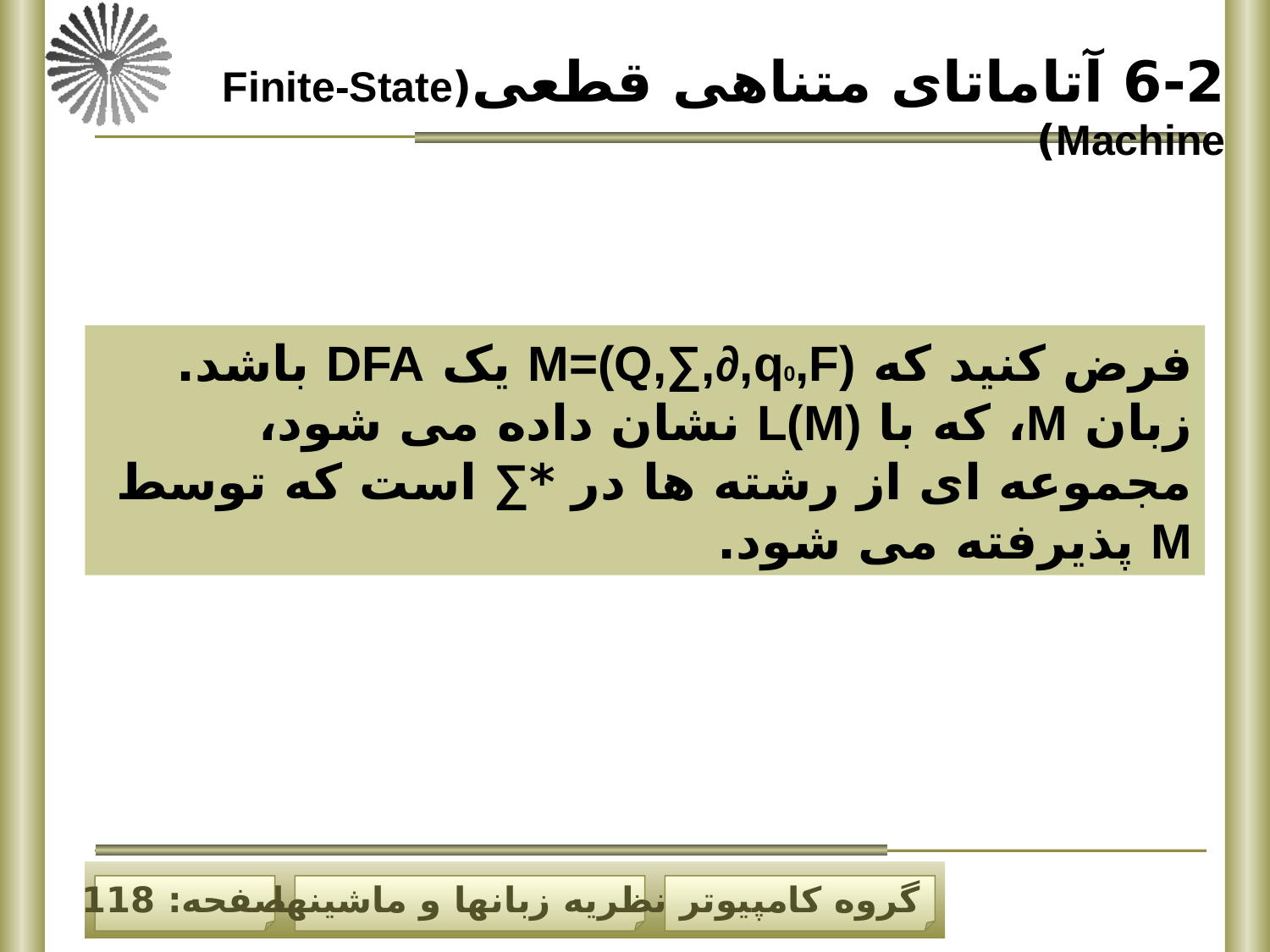

6-2 آتاماتای متناهی قطعی(Finite-State Machine)
فرض کنید که M=(Q,∑,∂,q0,F) یک DFA باشد. زبان M، که با L(M) نشان داده می شود، مجموعه ای از رشته ها در *∑ است که توسط M پذیرفته می شود.